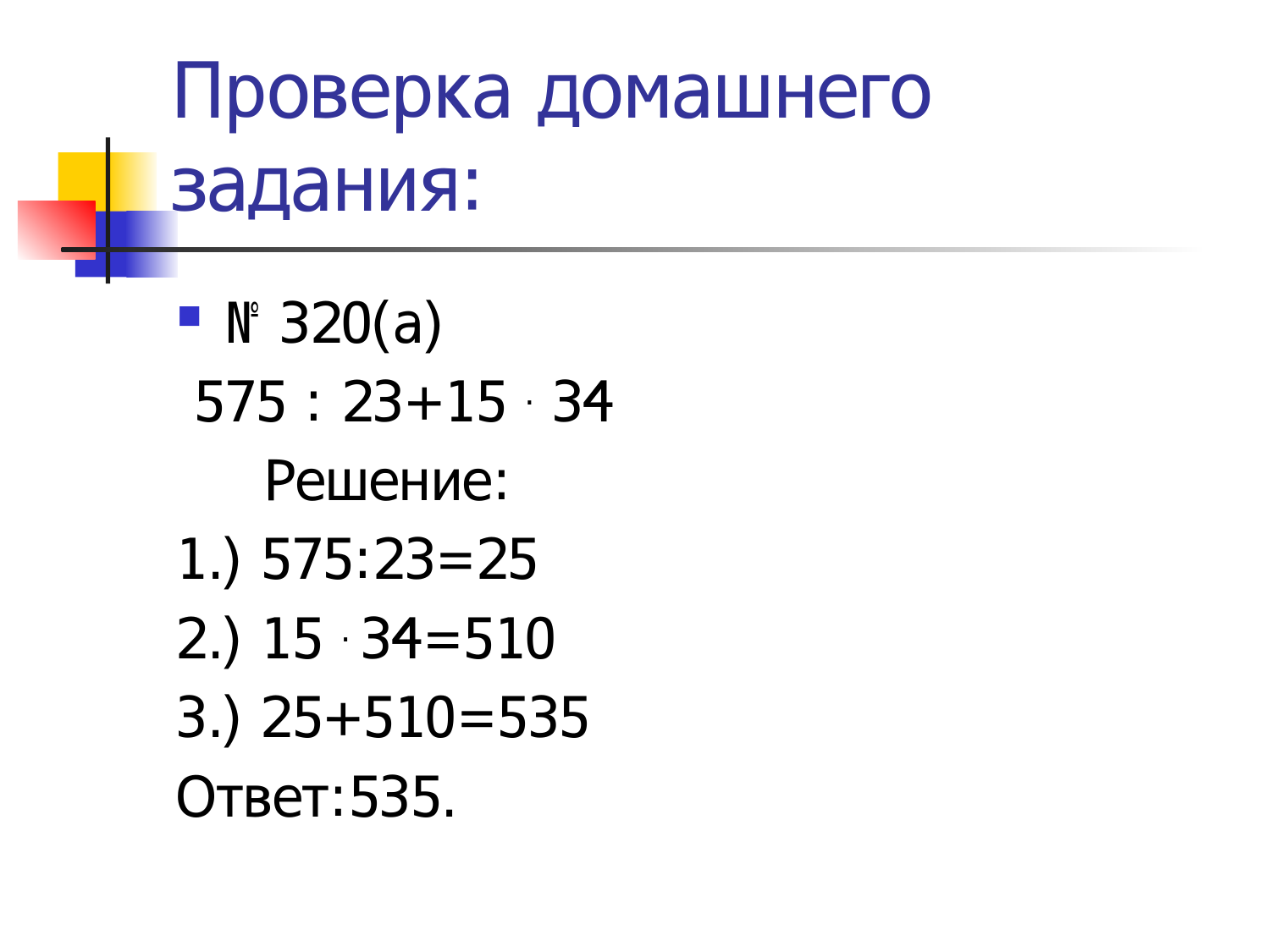

# Проверка домашнего задания:
№ 320(а)
 575 : 23+15 . 34
     Решение:
1.) 575:23=25
2.) 15 . 34=510
3.) 25+510=535
Ответ:535.